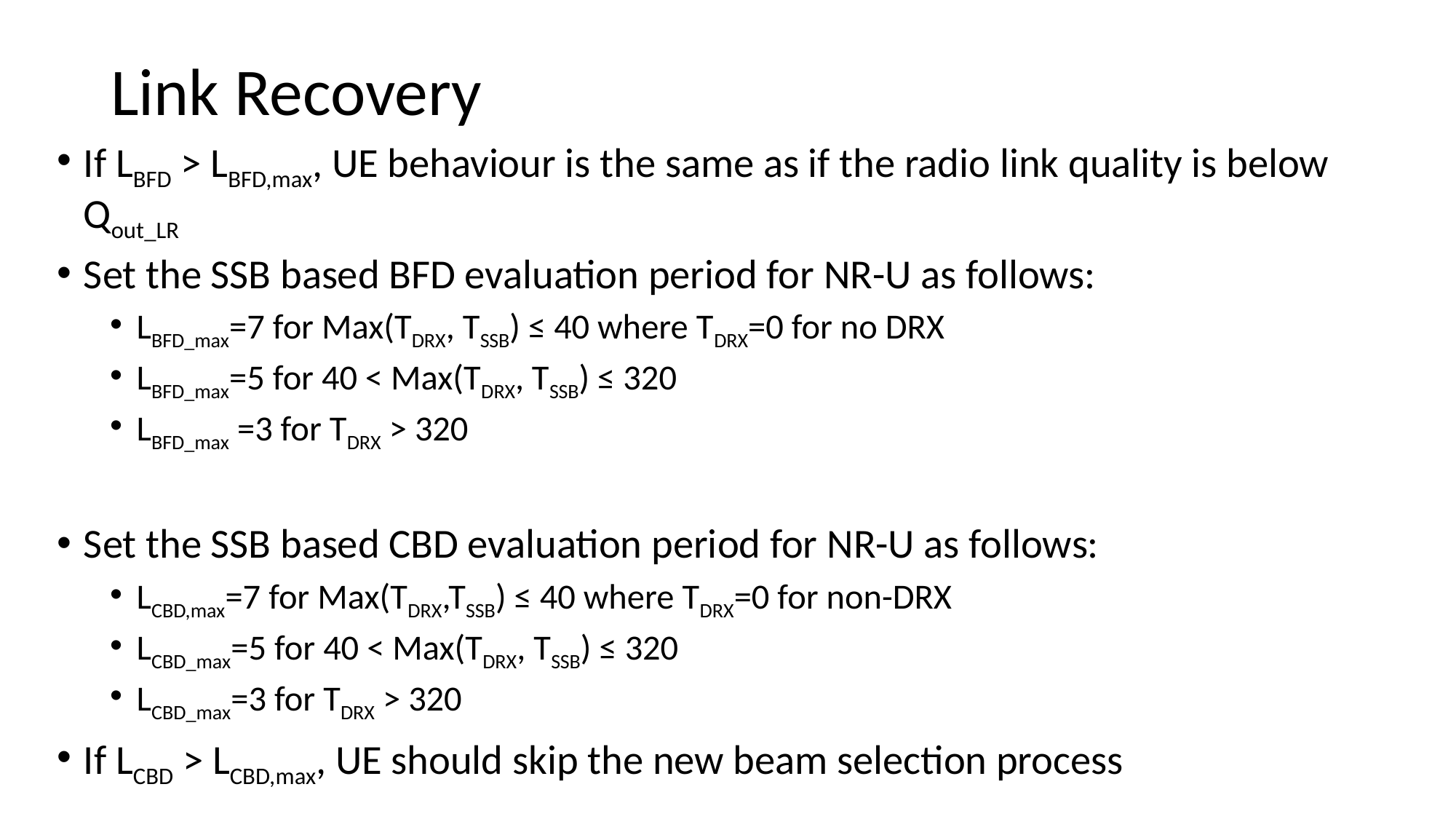

# Link Recovery
If LBFD > LBFD,max, UE behaviour is the same as if the radio link quality is below Qout_LR
Set the SSB based BFD evaluation period for NR-U as follows:
LBFD_max=7 for Max(TDRX, TSSB) ≤ 40 where TDRX=0 for no DRX
LBFD_max=5 for 40 < Max(TDRX, TSSB) ≤ 320
LBFD_max =3 for TDRX > 320

Set the SSB based CBD evaluation period for NR-U as follows:
LCBD,max=7 for Max(TDRX,TSSB) ≤ 40 where TDRX=0 for non-DRX
LCBD_max=5 for 40 < Max(TDRX, TSSB) ≤ 320
LCBD_max=3 for TDRX > 320
If LCBD > LCBD,max, UE should skip the new beam selection process